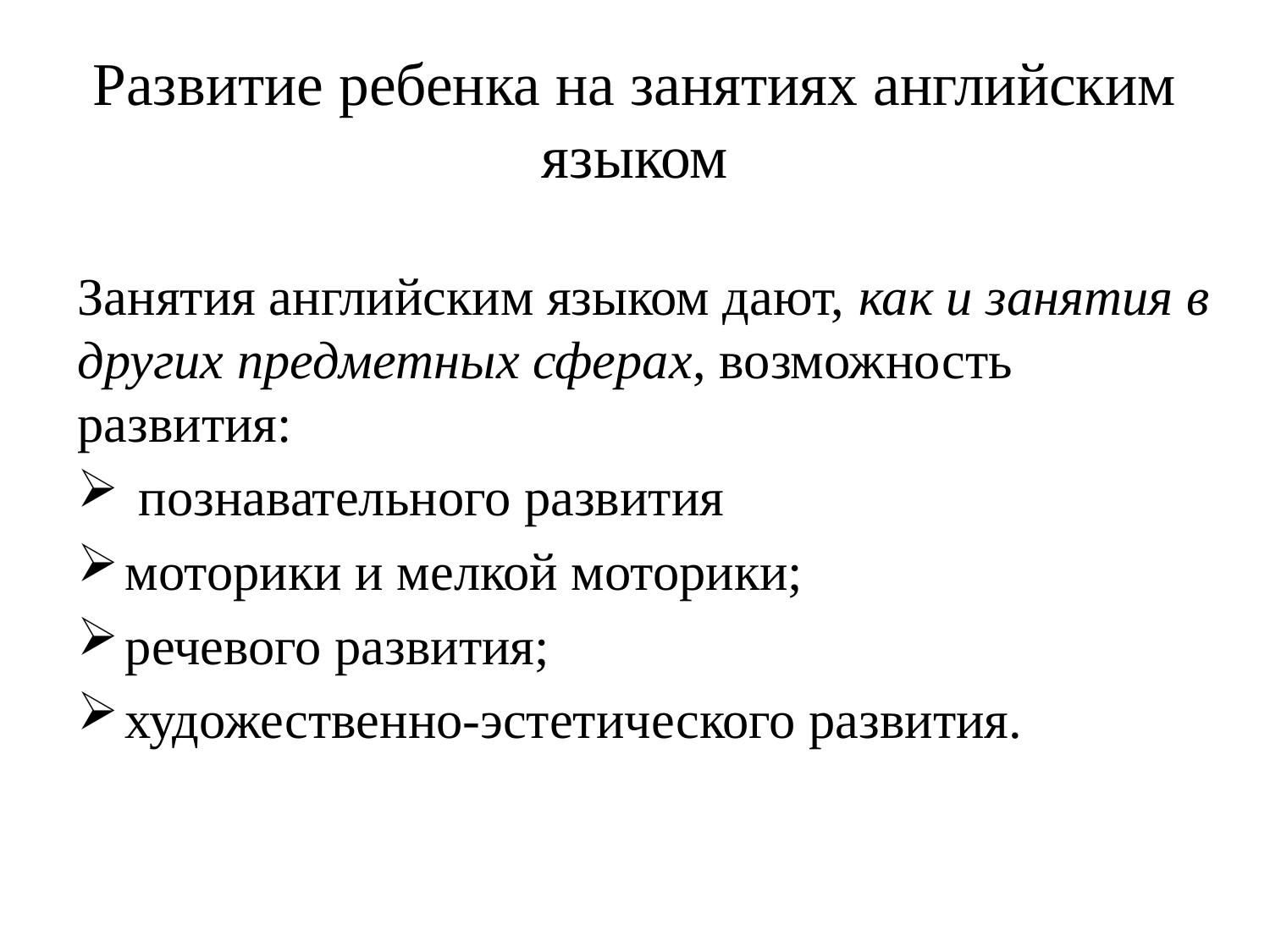

# Развитие ребенка на занятиях английским языком
Занятия английским языком дают, как и занятия в других предметных сферах, возможность развития:
 познавательного развития
моторики и мелкой моторики;
речевого развития;
художественно-эстетического развития.